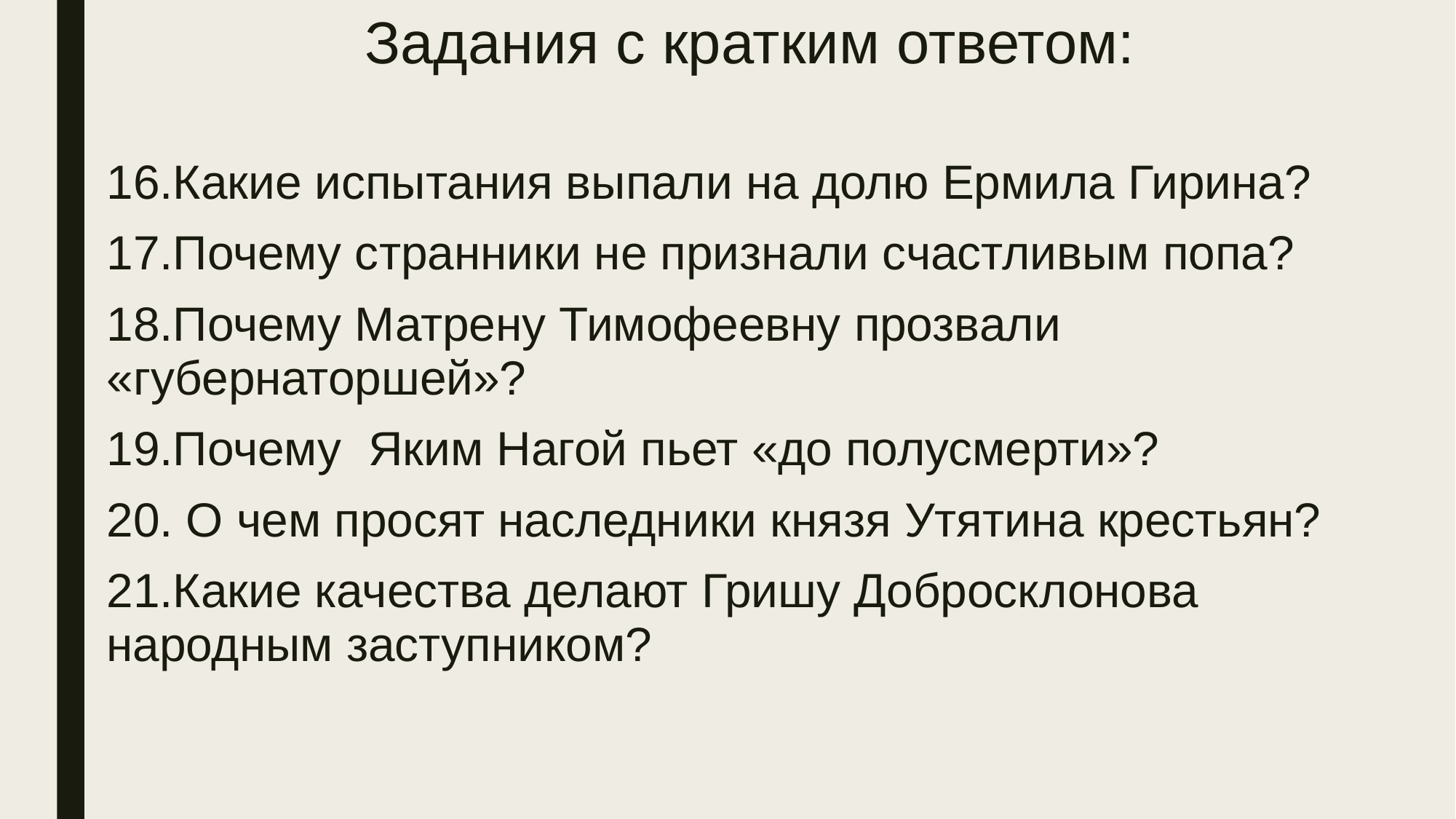

# Задания с кратким ответом:
16.Какие испытания выпали на долю Ермила Гирина?
17.Почему странники не признали счастливым попа?
18.Почему Матрену Тимофеевну прозвали «губернаторшей»?
19.Почему  Яким Нагой пьет «до полусмерти»?
20. О чем просят наследники князя Утятина крестьян?
21.Какие качества делают Гришу Добросклонова народным заступником?